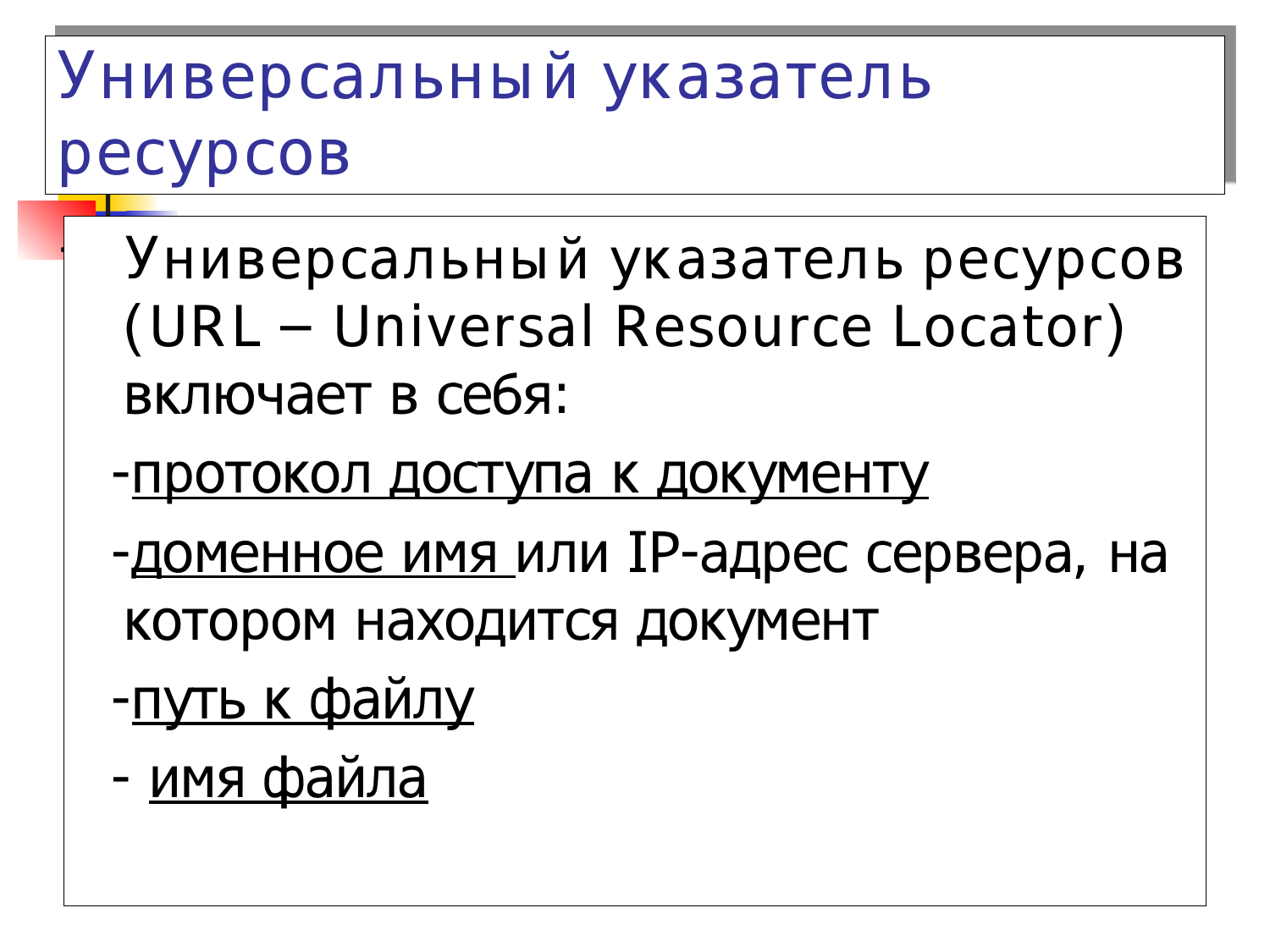

# Универсальный указатель ресурсов
   Универсальный указатель ресурсов (URL – Universal Resource Locator) включает в себя:
  -протокол доступа к документу
  -доменное имя или IP-адрес сервера, на котором находится документ
  -путь к файлу
  - имя файла